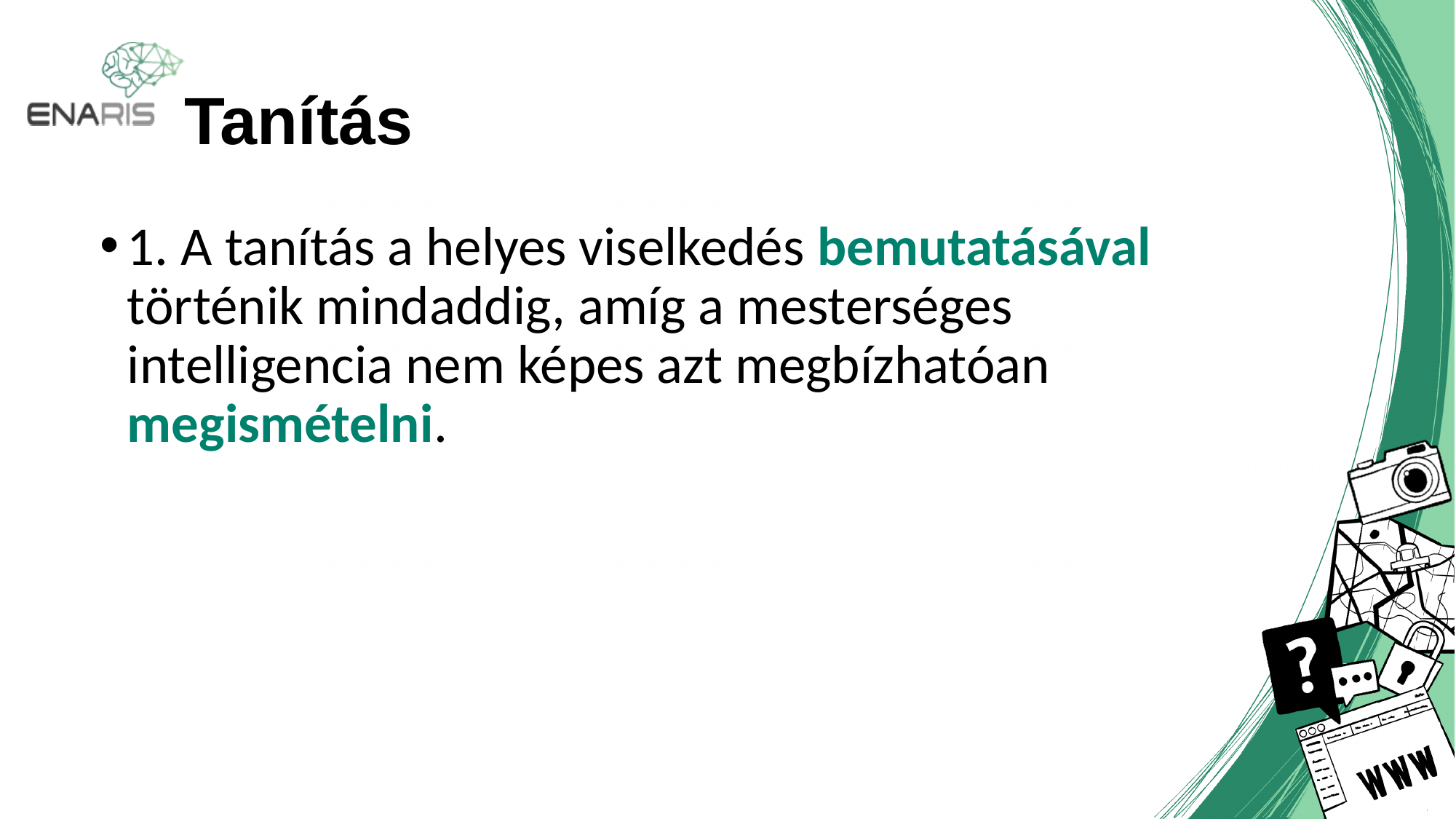

# Tanítás
1. A tanítás a helyes viselkedés bemutatásával történik mindaddig, amíg a mesterséges intelligencia nem képes azt megbízhatóan megismételni.